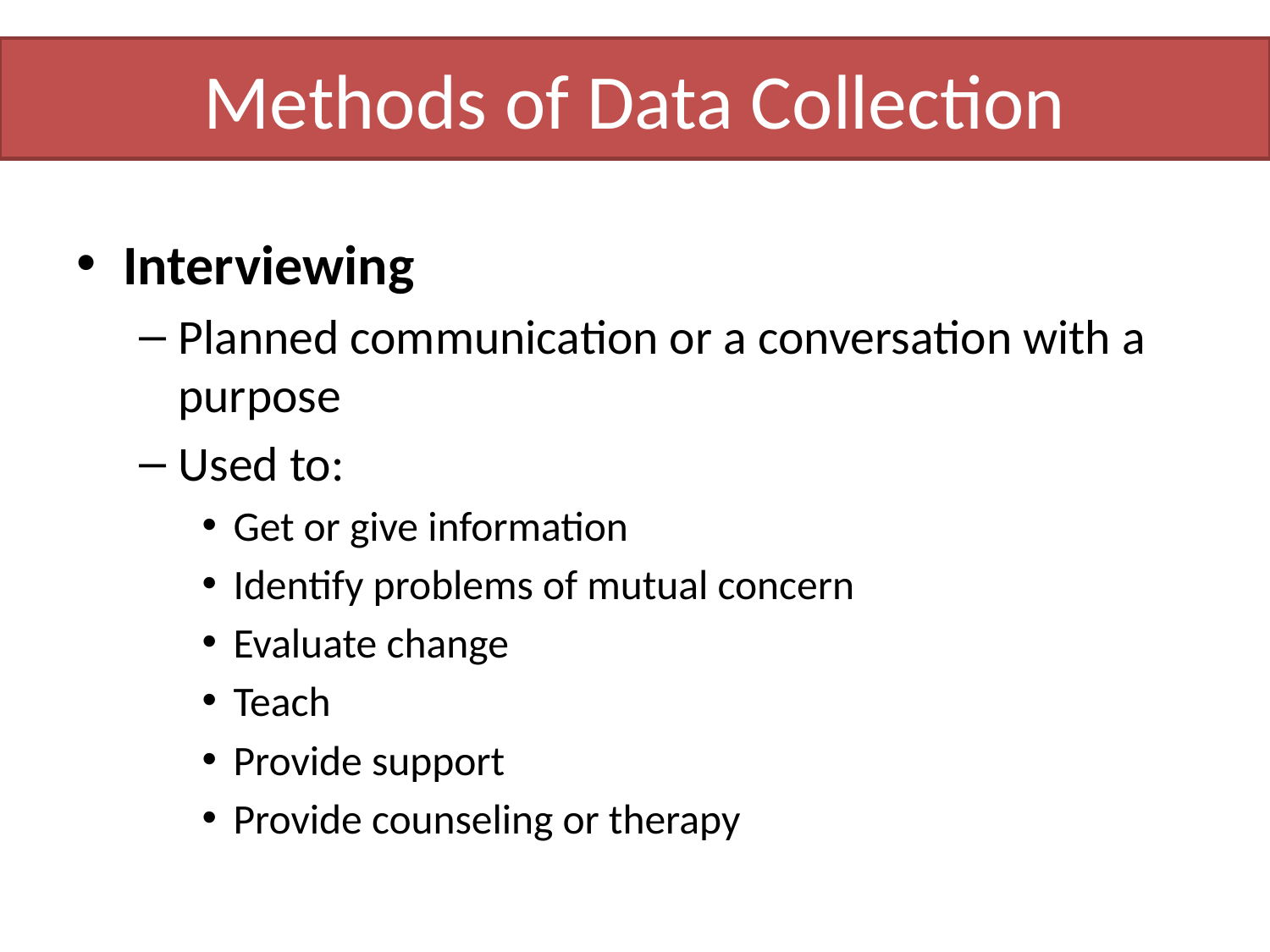

# Methods of Data Collection
Interviewing
Planned communication or a conversation with a purpose
Used to:
Get or give information
Identify problems of mutual concern
Evaluate change
Teach
Provide support
Provide counseling or therapy